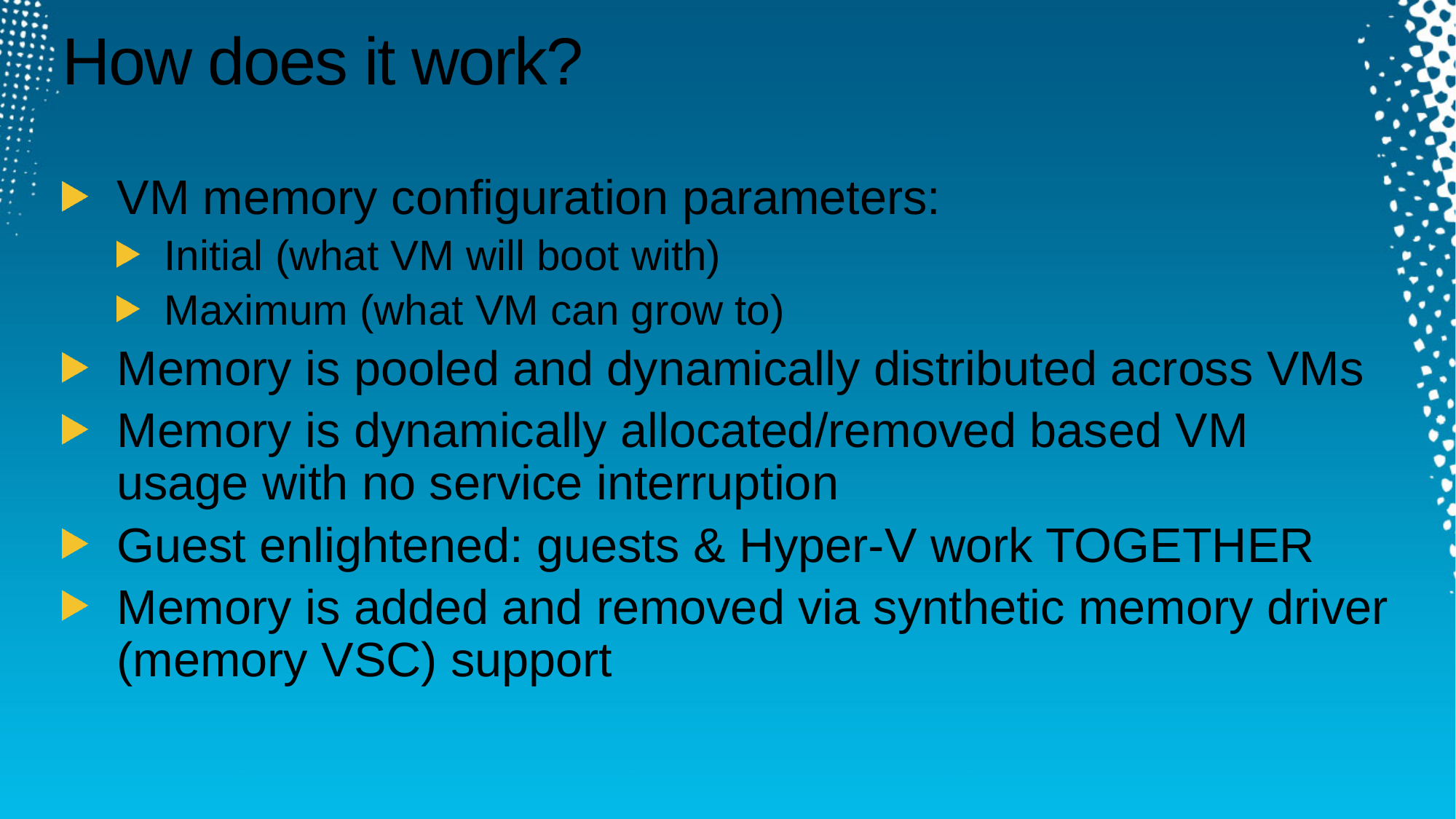

# How does it work?
VM memory configuration parameters:
Initial (what VM will boot with)
Maximum (what VM can grow to)
Memory is pooled and dynamically distributed across VMs
Memory is dynamically allocated/removed based VM usage with no service interruption
Guest enlightened: guests & Hyper-V work TOGETHER
Memory is added and removed via synthetic memory driver (memory VSC) support